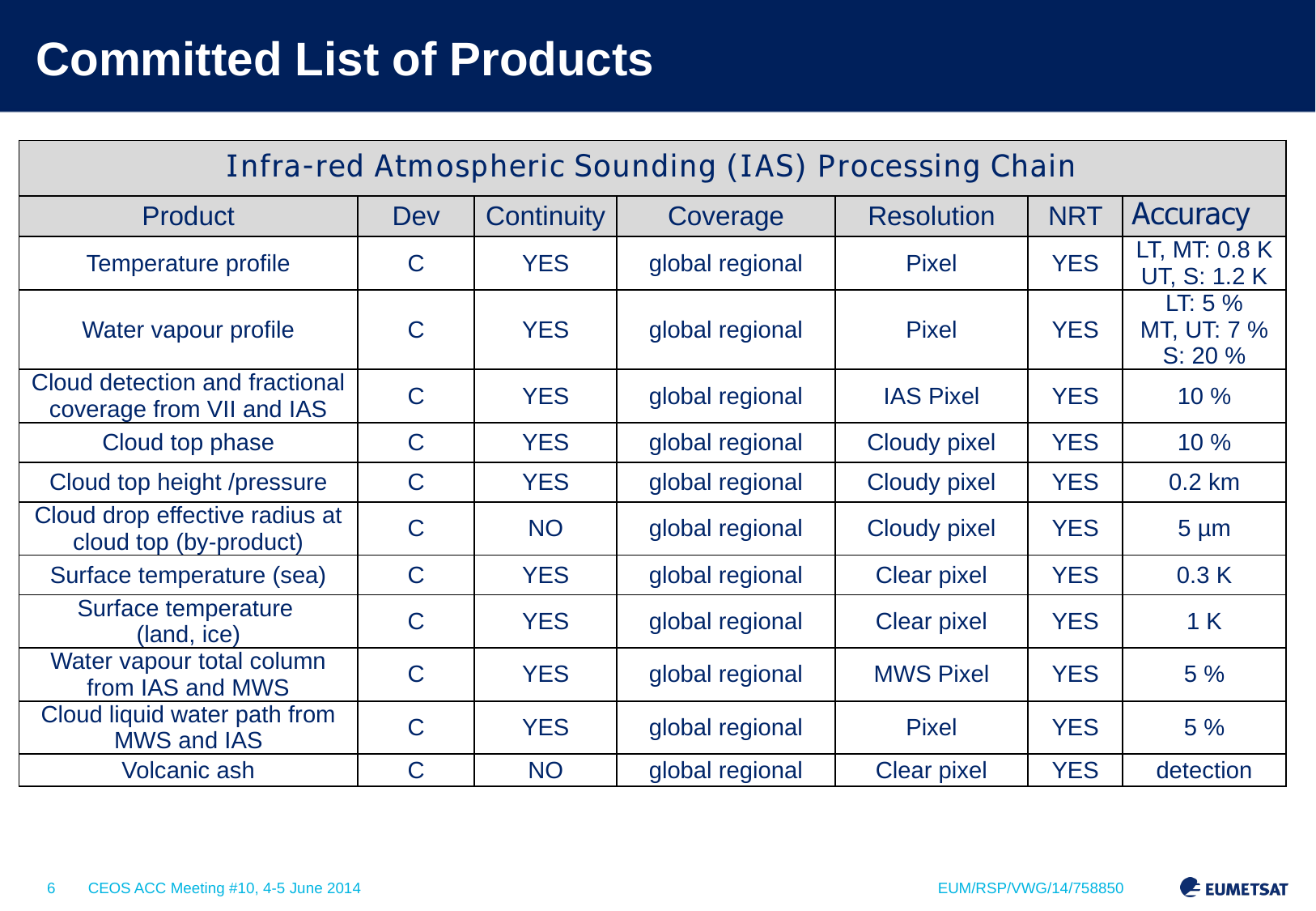

# Committed List of Products
| Infra-red Atmospheric Sounding (IAS) Processing Chain |  |  |  |  |  |  |
| --- | --- | --- | --- | --- | --- | --- |
| Product | Dev | Continuity | Coverage | Resolution | NRT | Accuracy |
| Temperature profile | C | YES | global regional | Pixel | YES | LT, MT: 0.8 K UT, S: 1.2 K |
| Water vapour profile | C | YES | global regional | Pixel | YES | LT: 5 % MT, UT: 7 % S: 20 % |
| Cloud detection and fractional coverage from VII and IAS | C | YES | global regional | IAS Pixel | YES | 10 % |
| Cloud top phase | C | YES | global regional | Cloudy pixel | YES | 10 % |
| Cloud top height /pressure | C | YES | global regional | Cloudy pixel | YES | 0.2 km |
| Cloud drop effective radius at cloud top (by-product) | C | NO | global regional | Cloudy pixel | YES | 5 µm |
| Surface temperature (sea) | C | YES | global regional | Clear pixel | YES | 0.3 K |
| Surface temperature (land, ice) | C | YES | global regional | Clear pixel | YES | 1 K |
| Water vapour total column from IAS and MWS | C | YES | global regional | MWS Pixel | YES | 5 % |
| Cloud liquid water path from MWS and IAS | C | YES | global regional | Pixel | YES | 5 % |
| Volcanic ash | C | NO | global regional | Clear pixel | YES | detection |